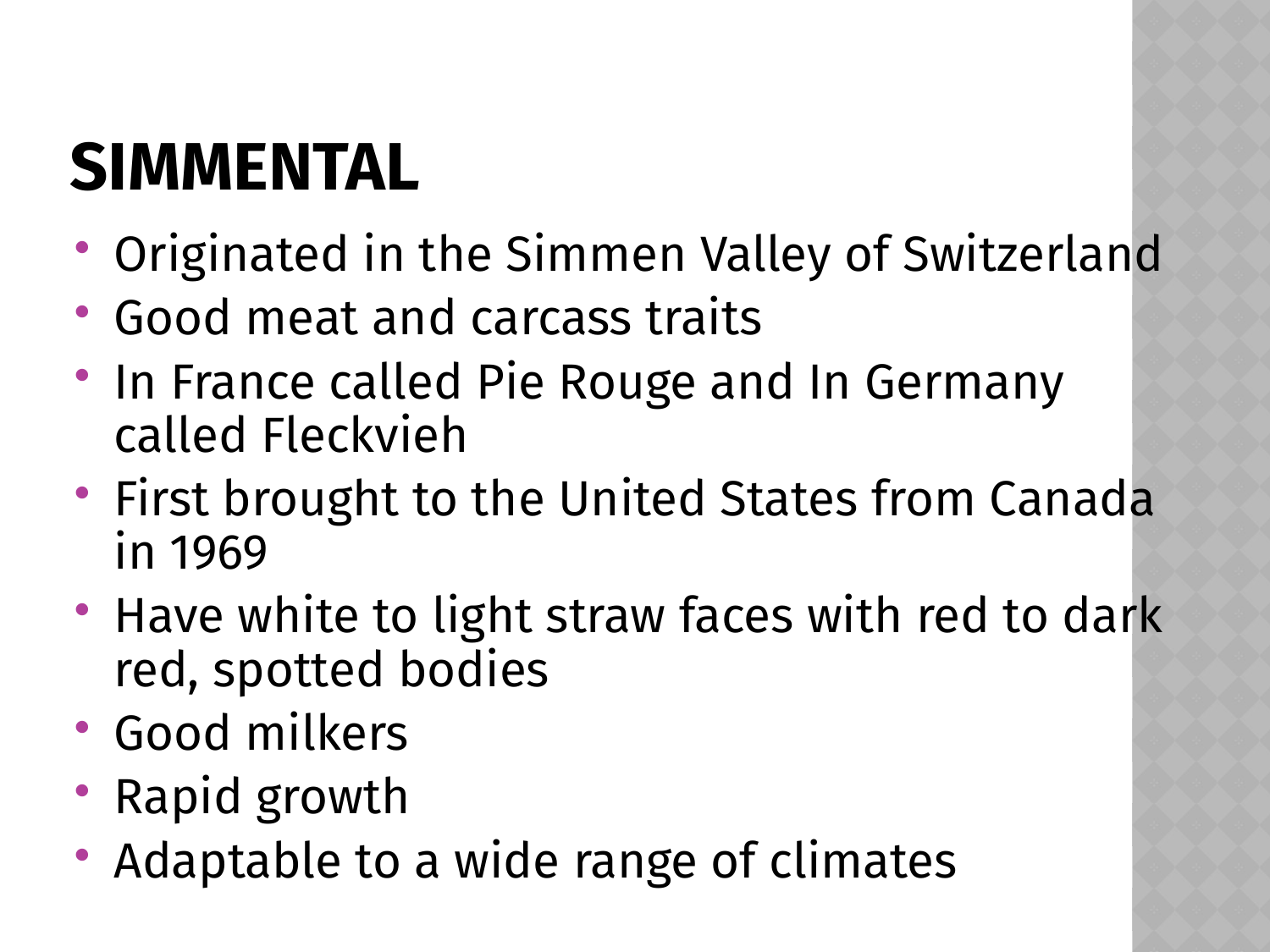

# Simmental
Originated in the Simmen Valley of Switzerland
Good meat and carcass traits
In France called Pie Rouge and In Germany called Fleckvieh
First brought to the United States from Canada in 1969
Have white to light straw faces with red to dark red, spotted bodies
Good milkers
Rapid growth
Adaptable to a wide range of climates